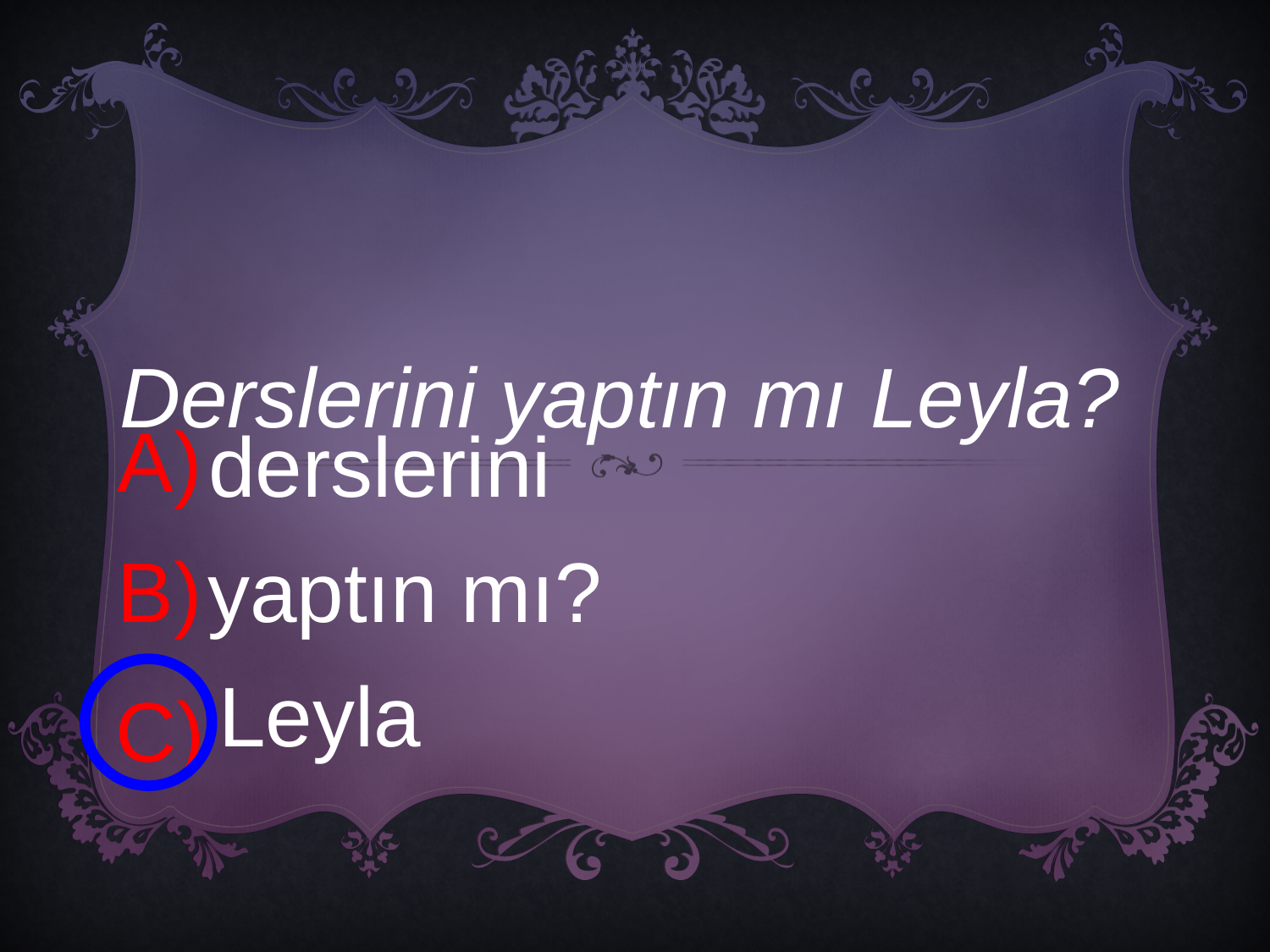

Derslerini yaptın mı Leyla?
A)
derslerini
B)
yaptın mı?
Leyla

C)